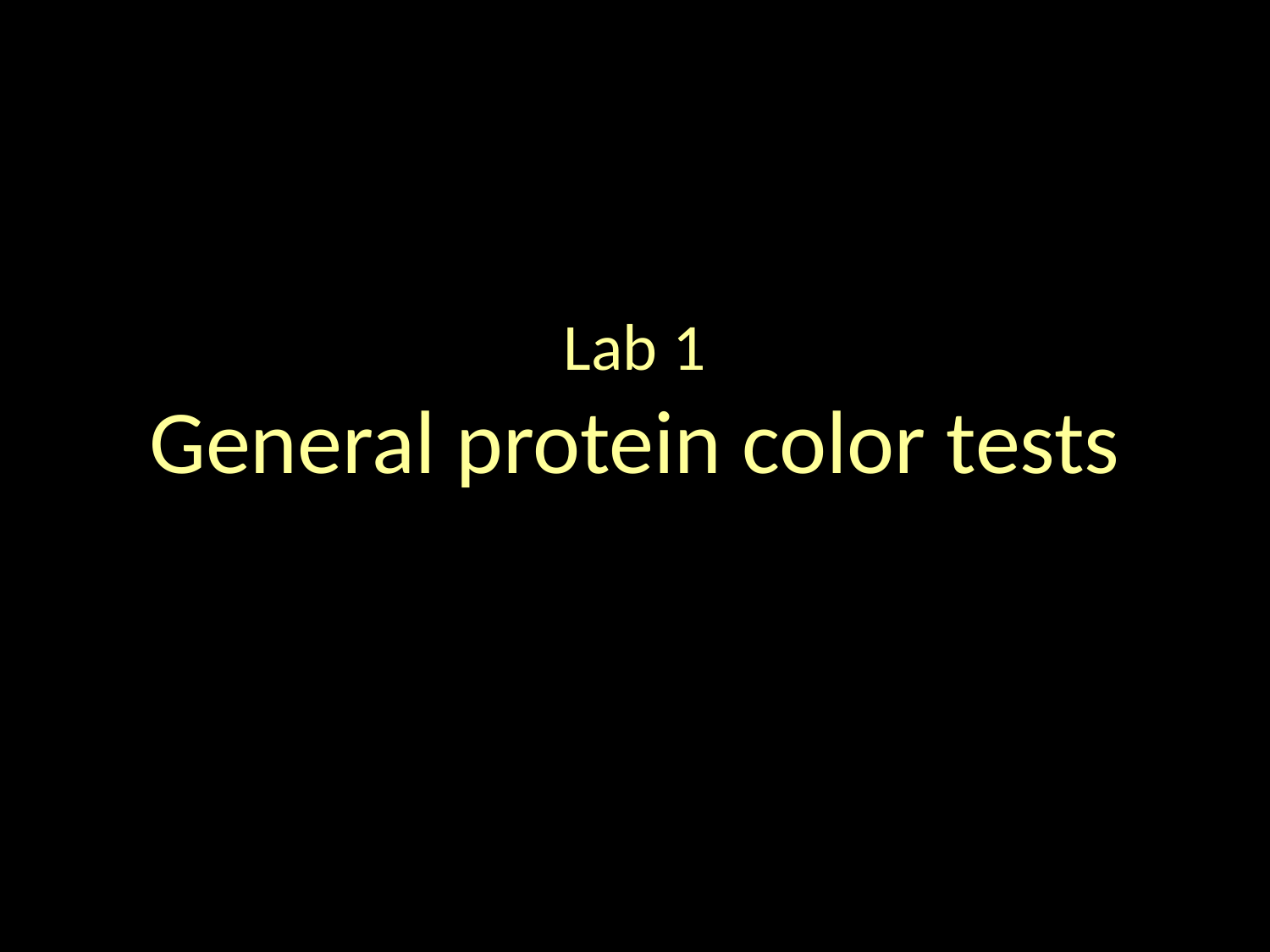

# Lab 1 General protein color tests